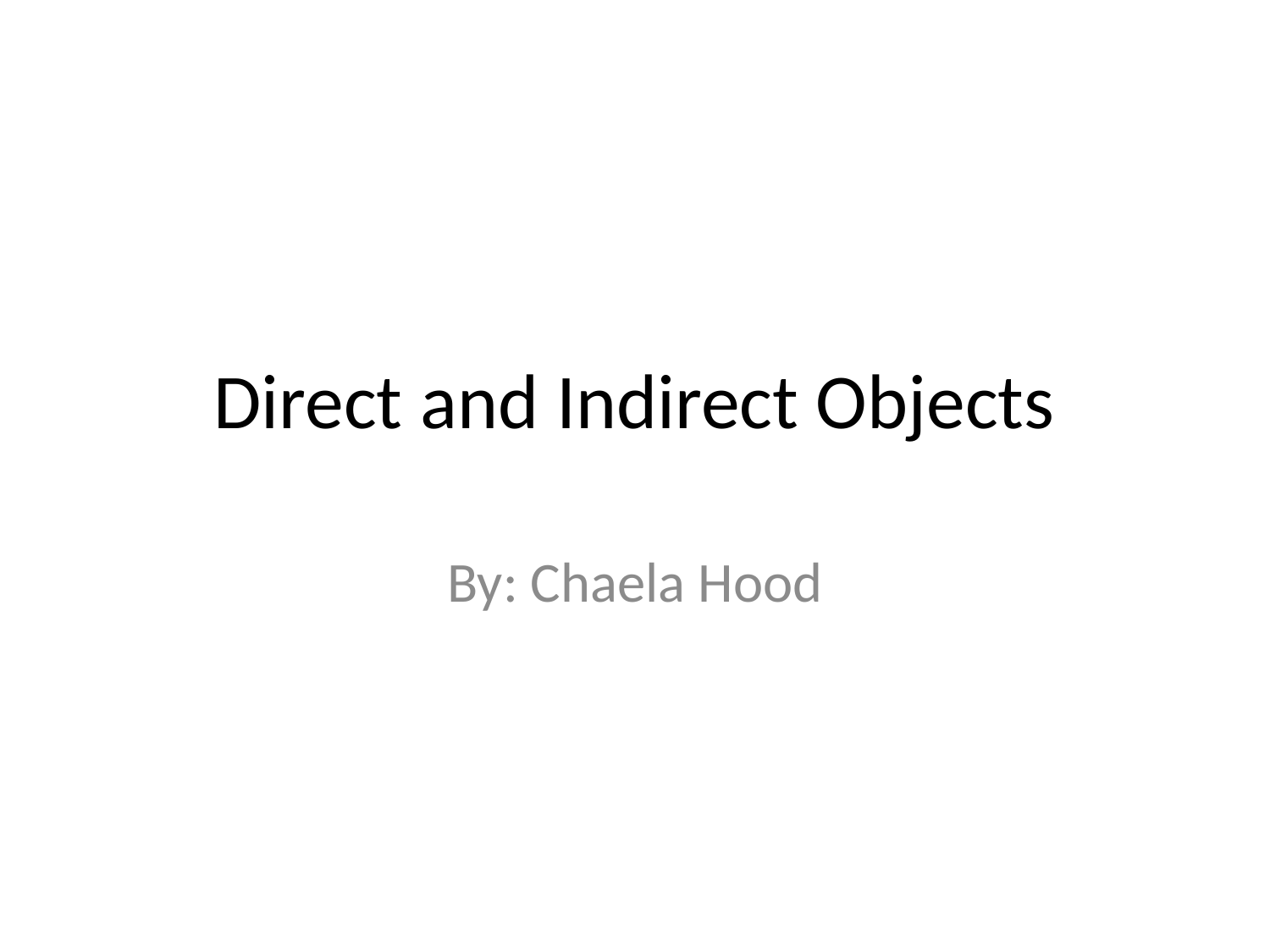

# Direct and Indirect Objects
By: Chaela Hood